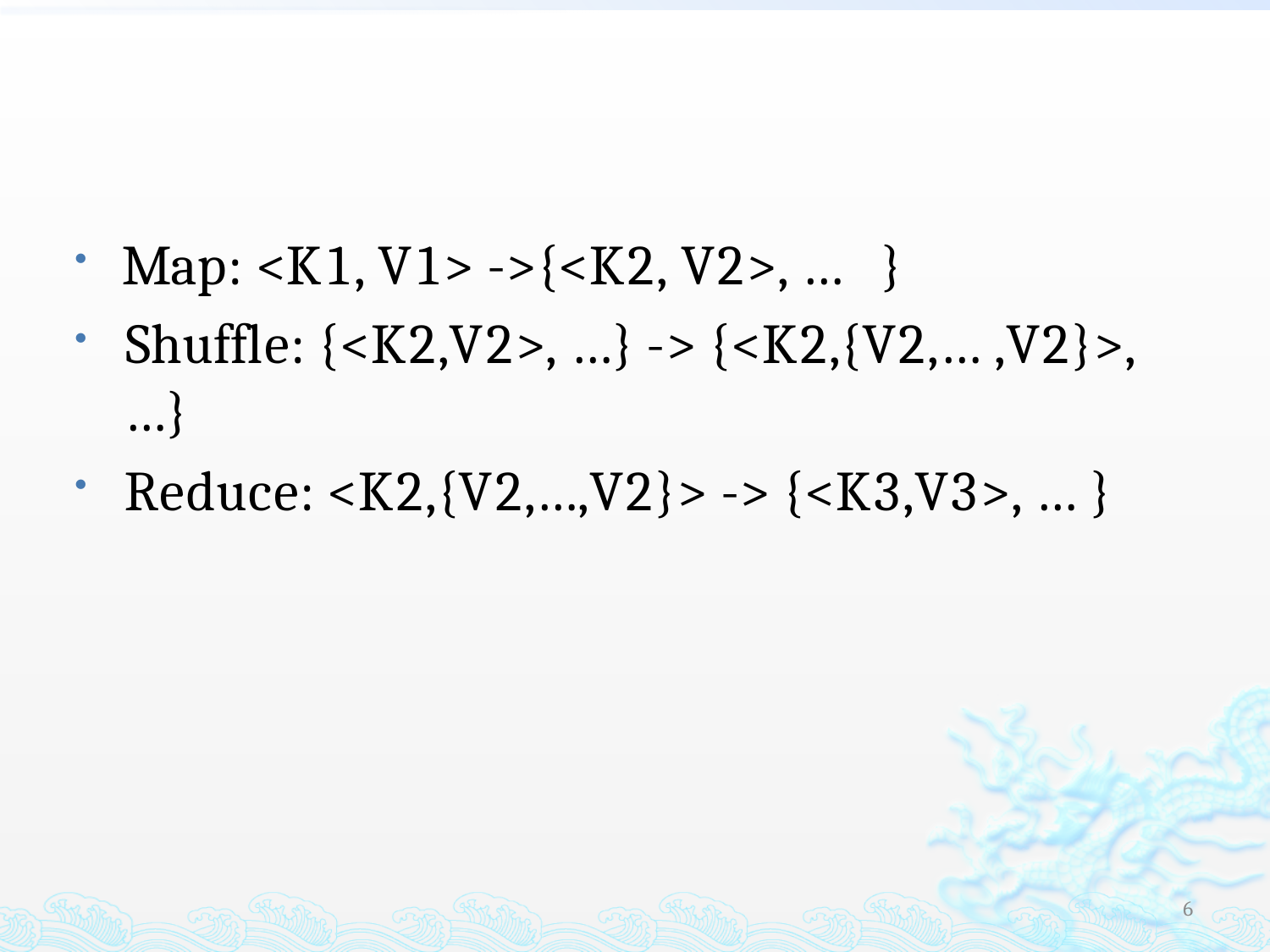

#
Map: <K1, V1> ->{<K2, V2>, …   }
Shuffle: {<K2,V2>, …} -> {<K2,{V2,… ,V2}>,…}
Reduce: <K2,{V2,…,V2}> -> {<K3,V3>, … }
6